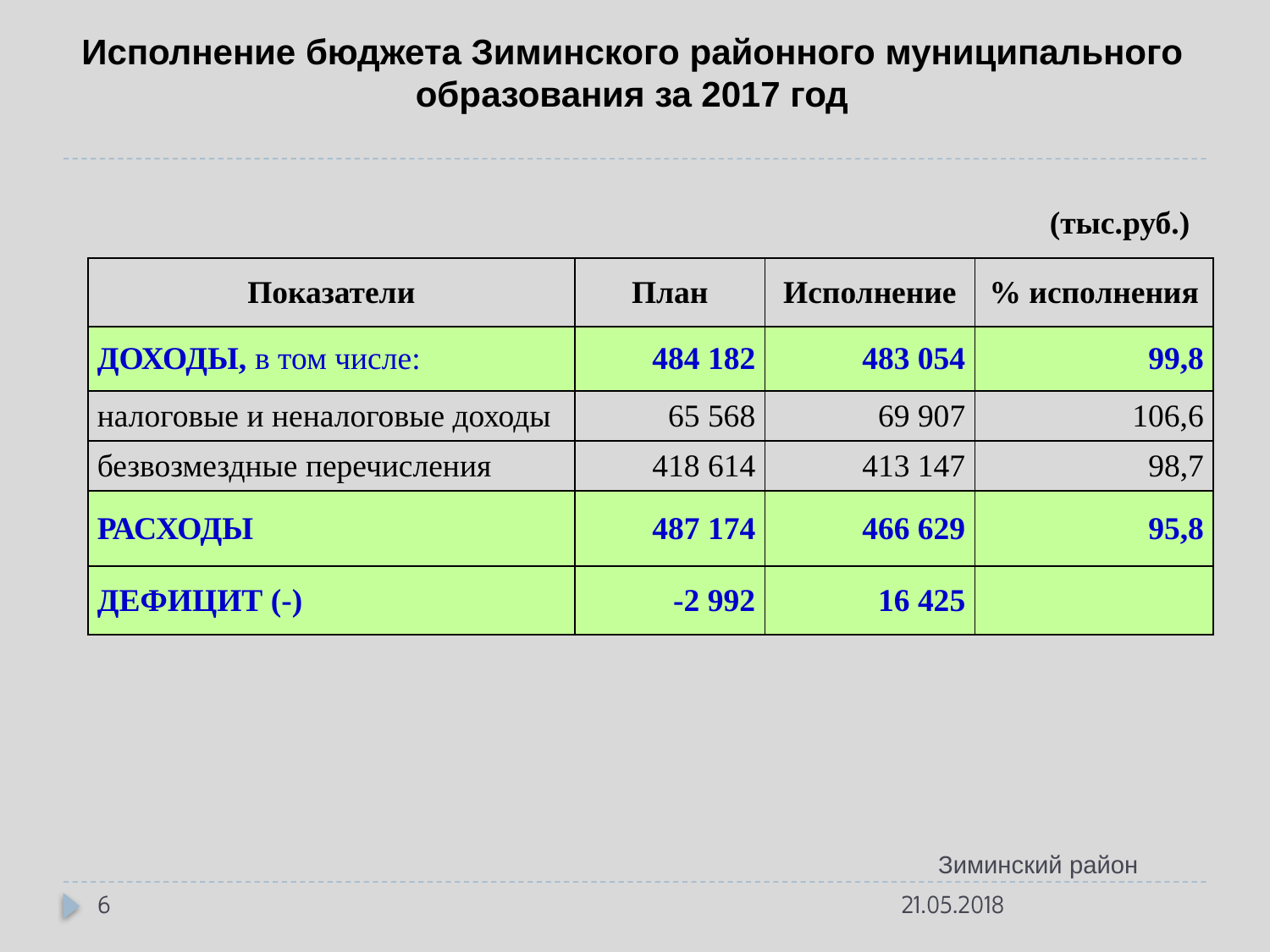

# Исполнение бюджета Зиминского районного муниципального образования за 2017 год
(тыс.руб.)
| Показатели | План | Исполнение | % исполнения |
| --- | --- | --- | --- |
| ДОХОДЫ, в том числе: | 484 182 | 483 054 | 99,8 |
| налоговые и неналоговые доходы | 65 568 | 69 907 | 106,6 |
| безвозмездные перечисления | 418 614 | 413 147 | 98,7 |
| РАСХОДЫ | 487 174 | 466 629 | 95,8 |
| ДЕФИЦИТ (-) | -2 992 | 16 425 |  |
Зиминский район
6
21.05.2018